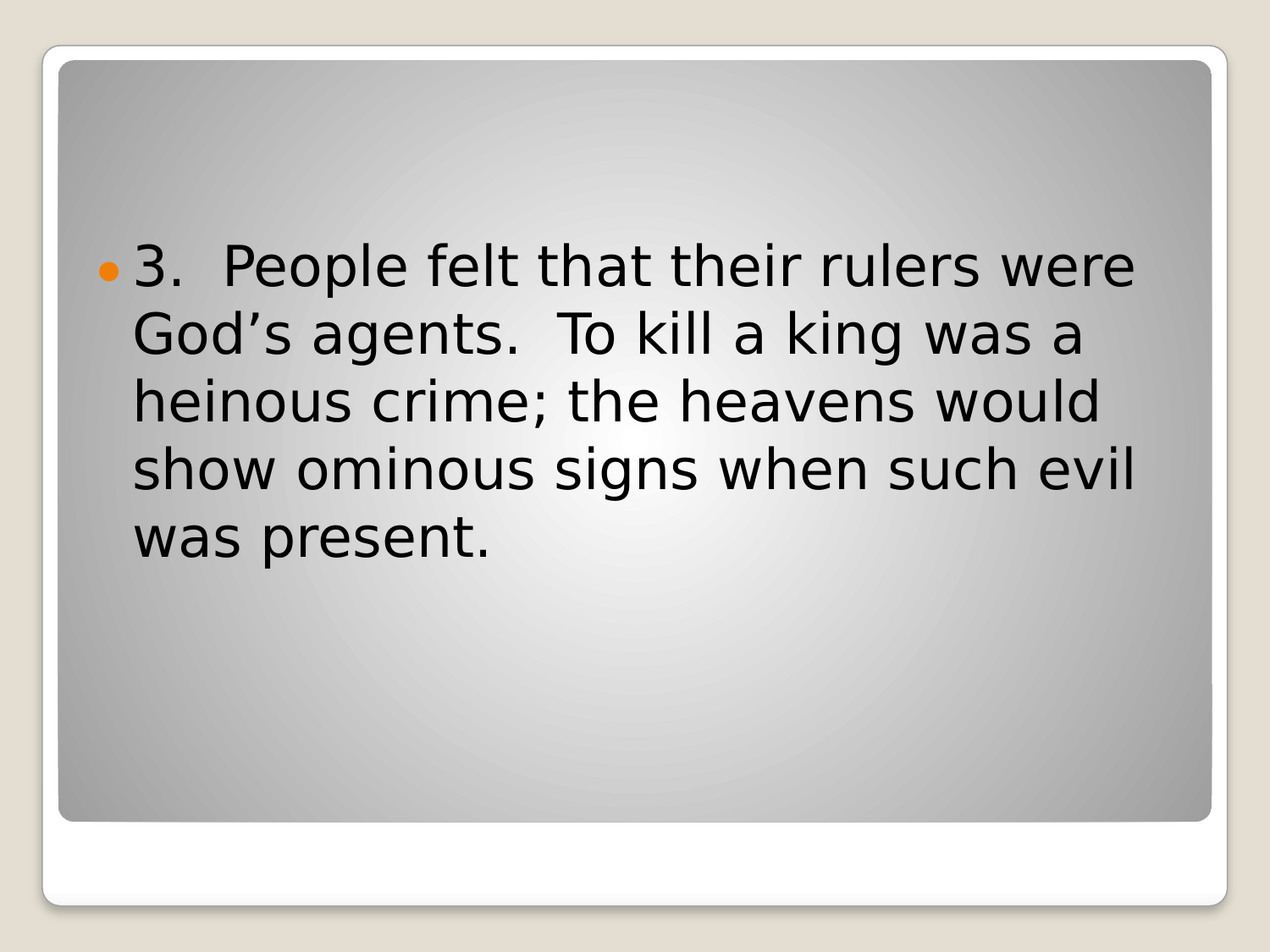

3.  People felt that their rulers were God’s agents.  To kill a king was a heinous crime; the heavens would show ominous signs when such evil was present.
#